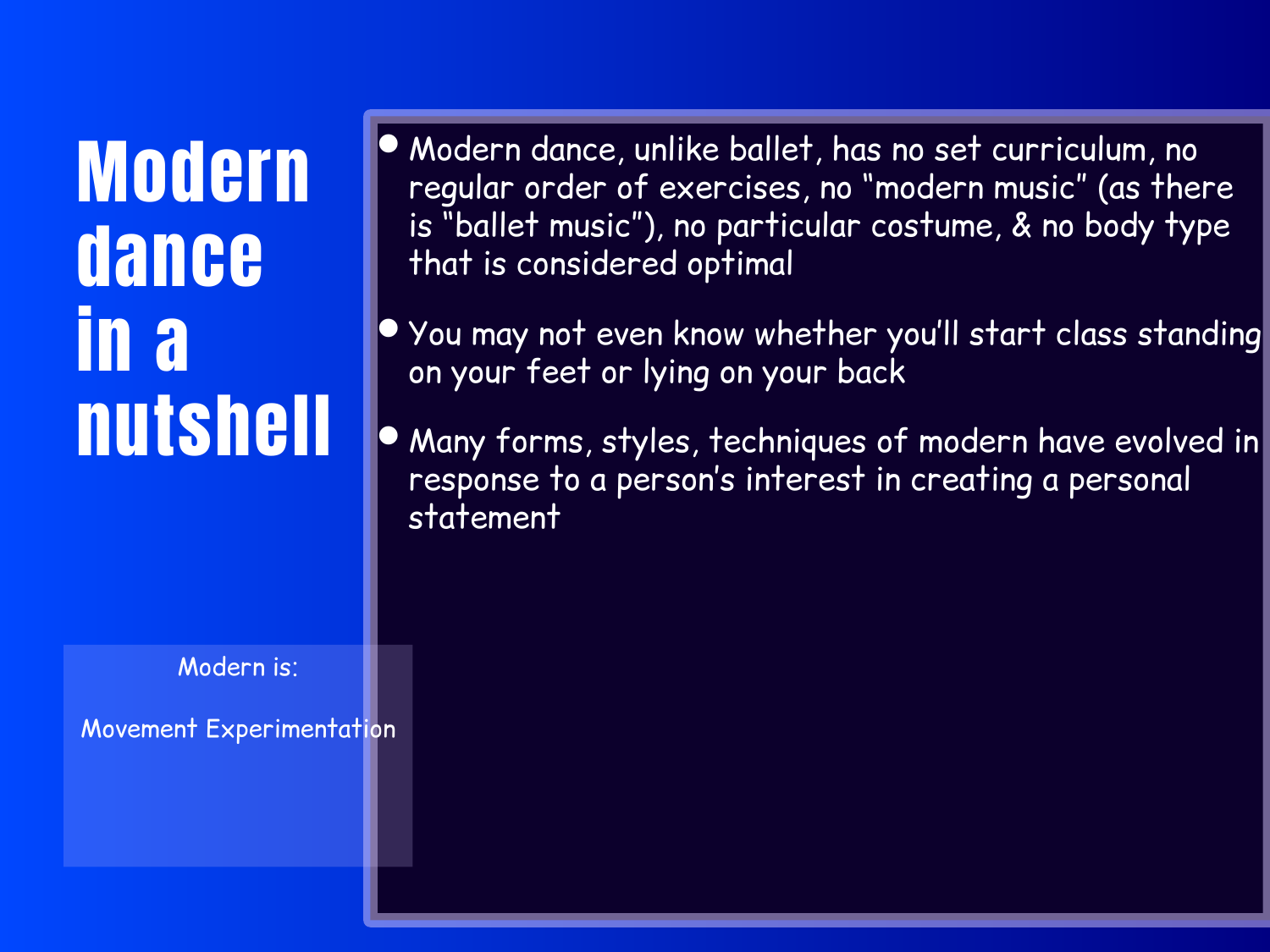

# Modern dance in a nutshell
Modern dance, unlike ballet, has no set curriculum, no regular order of exercises, no “modern music” (as there is “ballet music”), no particular costume, & no body type that is considered optimal
You may not even know whether you’ll start class standing on your feet or lying on your back
Many forms, styles, techniques of modern have evolved in response to a person’s interest in creating a personal statement
Modern is:
Movement Experimentation